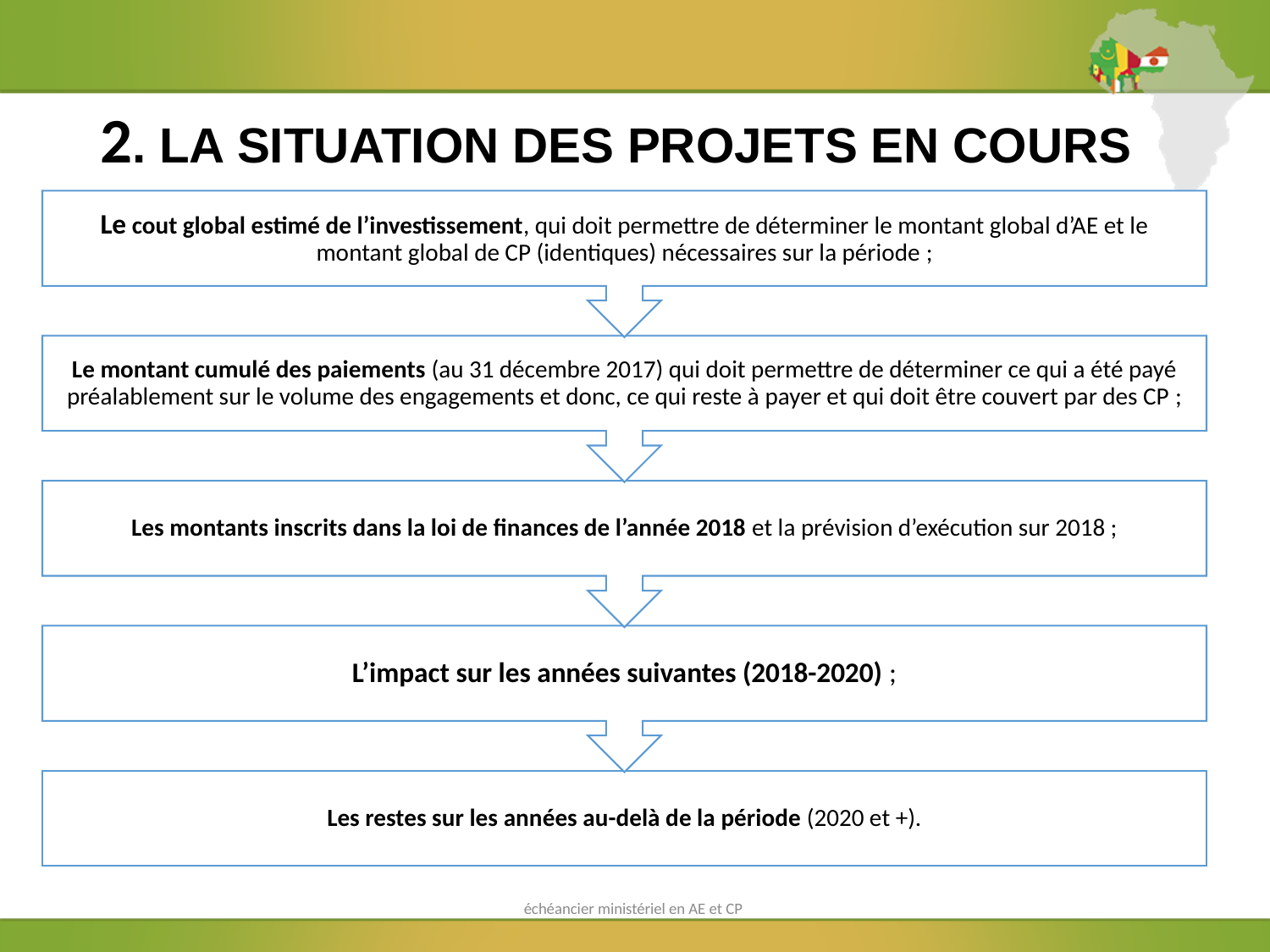

# 2. La situation des projets en cours
Les restes sur les années au-delà de la période (2020 et +).
L’impact sur les années suivantes (2018-2020) ;
Les montants inscrits dans la loi de finances de l’année 2018 et la prévision d’exécution sur 2018 ;
Le montant cumulé des paiements (au 31 décembre 2017) qui doit permettre de déterminer ce qui a été payé préalablement sur le volume des engagements et donc, ce qui reste à payer et qui doit être couvert par des CP ;
Le cout global estimé de l’investissement, qui doit permettre de déterminer le montant global d’AE et le montant global de CP (identiques) nécessaires sur la période ;
échéancier ministériel en AE et CP